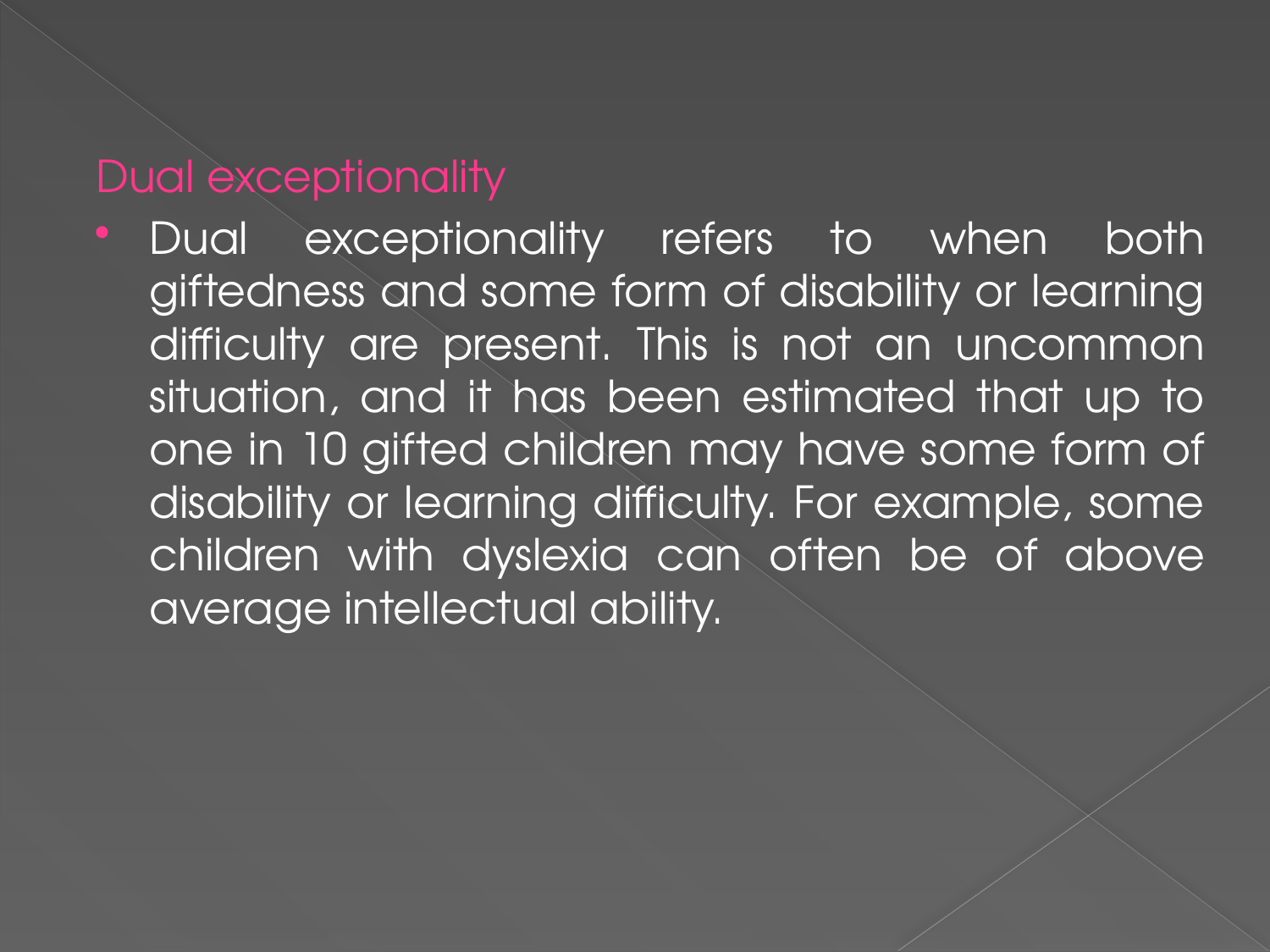

Dual exceptionality
Dual exceptionality refers to when both giftedness and some form of disability or learning difficulty are present. This is not an uncommon situation, and it has been estimated that up to one in 10 gifted children may have some form of disability or learning difficulty. For example, some children with dyslexia can often be of above average intellectual ability.